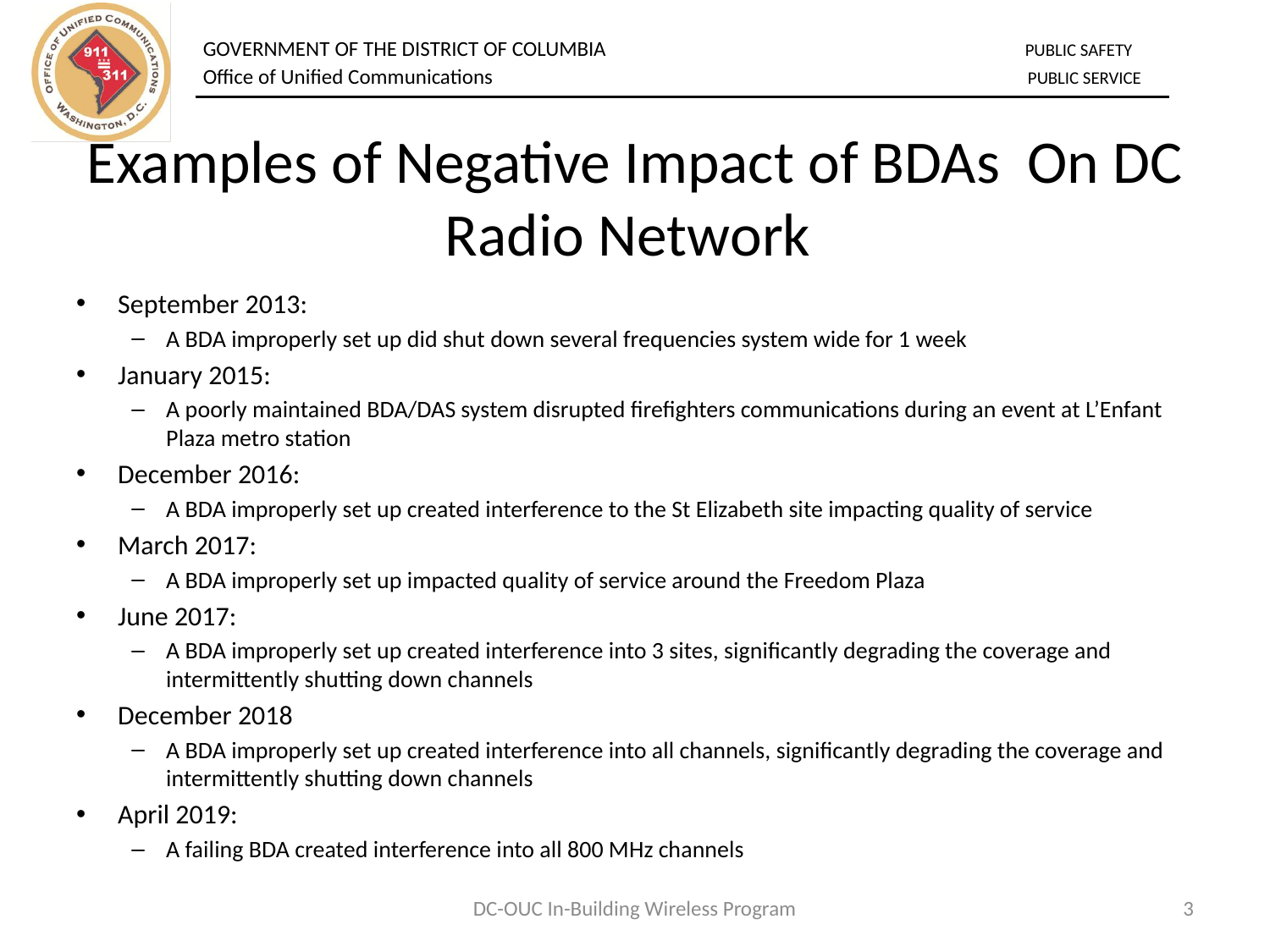

# Examples of Negative Impact of BDAs  On DC Radio Network
September 2013:
A BDA improperly set up did shut down several frequencies system wide for 1 week
January 2015:
A poorly maintained BDA/DAS system disrupted firefighters communications during an event at L’Enfant Plaza metro station
December 2016:
A BDA improperly set up created interference to the St Elizabeth site impacting quality of service
March 2017:
A BDA improperly set up impacted quality of service around the Freedom Plaza
June 2017:
A BDA improperly set up created interference into 3 sites, significantly degrading the coverage and intermittently shutting down channels
December 2018
A BDA improperly set up created interference into all channels, significantly degrading the coverage and intermittently shutting down channels
April 2019:
A failing BDA created interference into all 800 MHz channels
DC-OUC In-Building Wireless Program
3